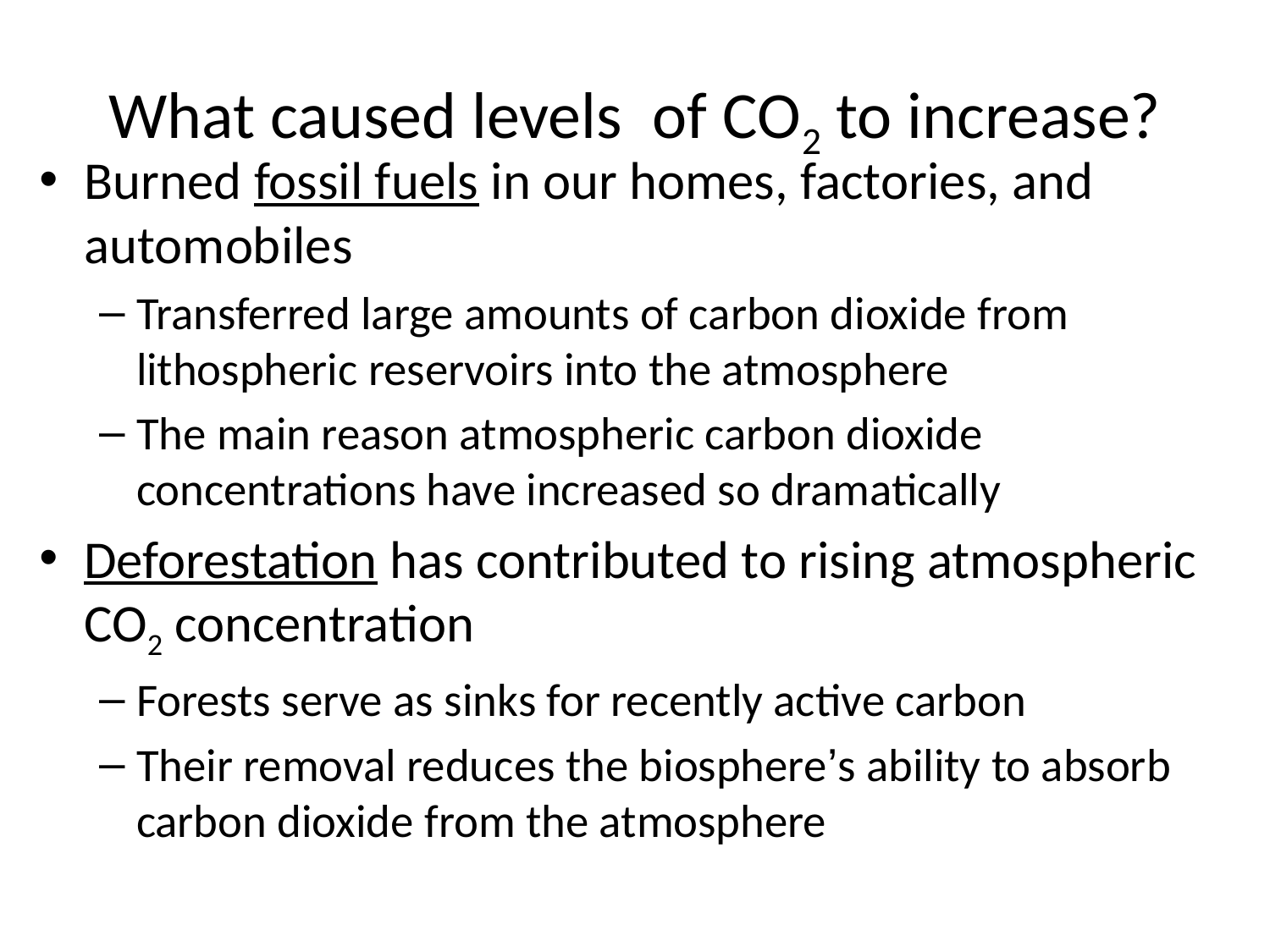

# What caused levels  of CO2 to increase?
Burned fossil fuels in our homes, factories, and automobiles
Transferred large amounts of carbon dioxide from lithospheric reservoirs into the atmosphere
The main reason atmospheric carbon dioxide concentrations have increased so dramatically
Deforestation has contributed to rising atmospheric CO2 concentration
Forests serve as sinks for recently active carbon
Their removal reduces the biosphere’s ability to absorb carbon dioxide from the atmosphere